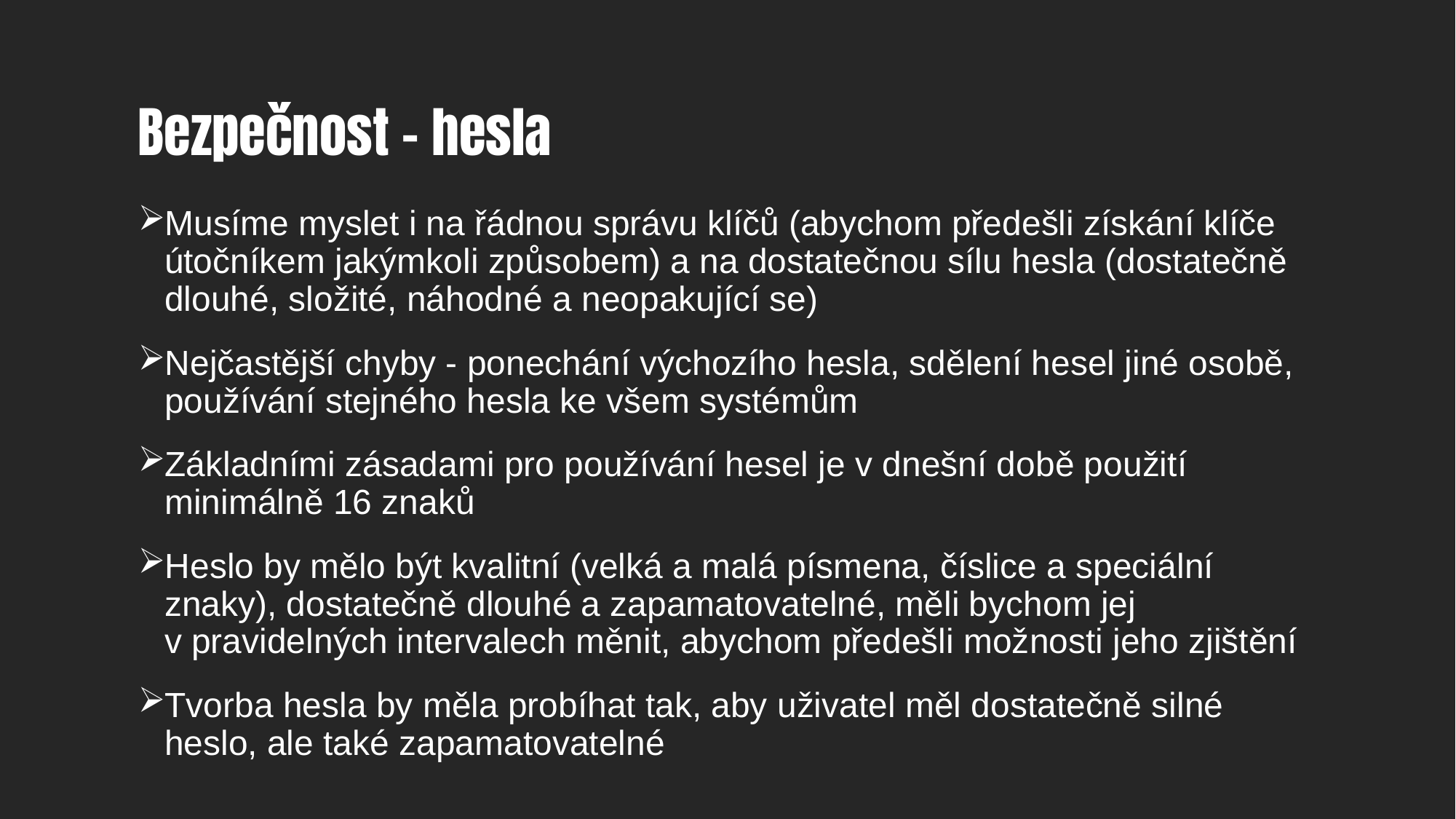

# Bezpečnost - hesla
Musíme myslet i na řádnou správu klíčů (abychom předešli získání klíče útočníkem jakýmkoli způsobem) a na dostatečnou sílu hesla (dostatečně dlouhé, složité, náhodné a neopakující se)
Nejčastější chyby - ponechání výchozího hesla, sdělení hesel jiné osobě, používání stejného hesla ke všem systémům
Základními zásadami pro používání hesel je v dnešní době použití minimálně 16 znaků
Heslo by mělo být kvalitní (velká a malá písmena, číslice a speciální znaky), dostatečně dlouhé a zapamatovatelné, měli bychom jej v pravidelných intervalech měnit, abychom předešli možnosti jeho zjištění
Tvorba hesla by měla probíhat tak, aby uživatel měl dostatečně silné heslo, ale také zapamatovatelné